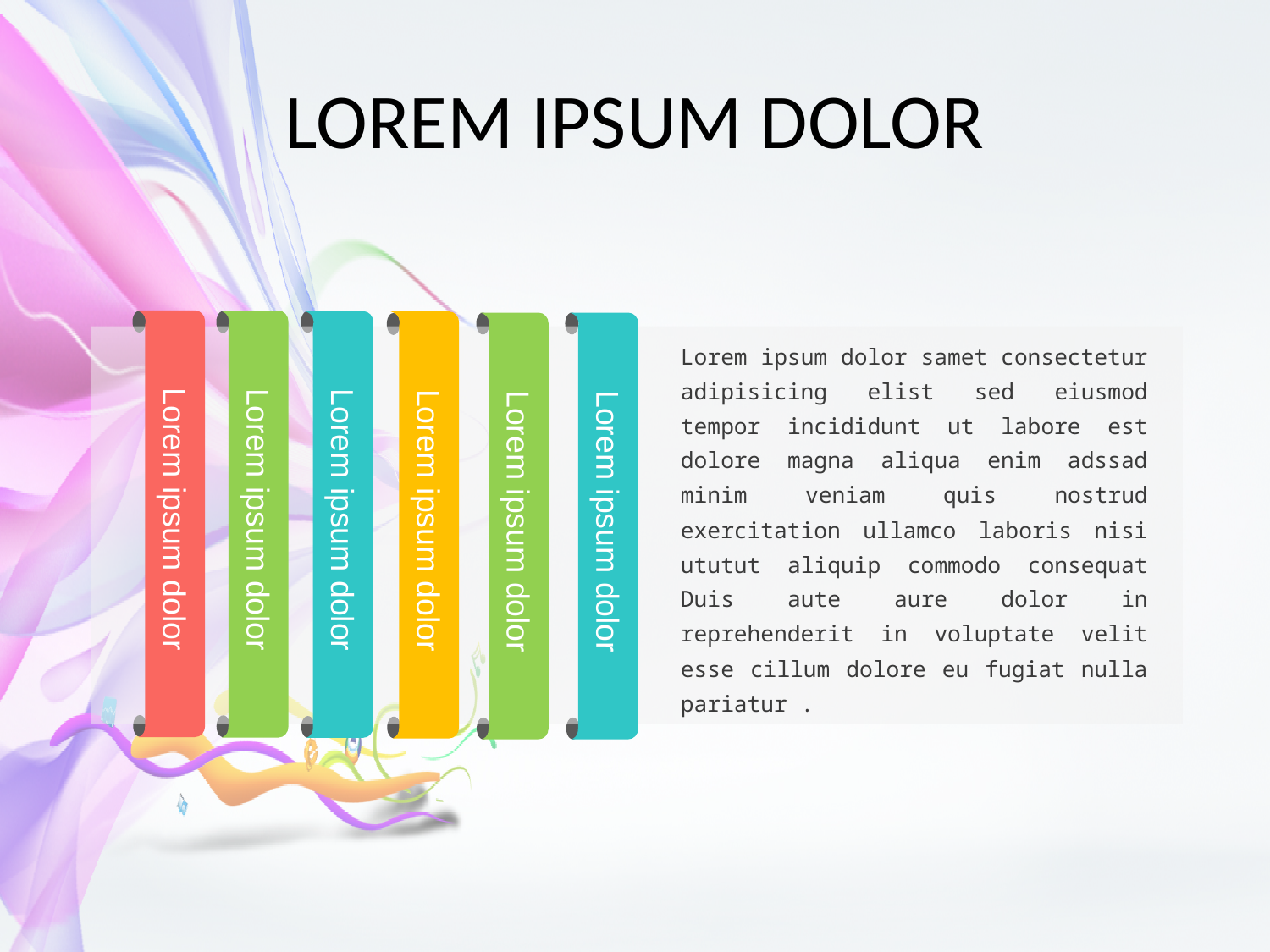

# LOREM IPSUM DOLOR
Lorem ipsum dolor
Lorem ipsum dolor

Lorem ipsum dolor
Lorem ipsum dolor

Lorem ipsum dolor

Lorem ipsum dolor

Lorem ipsum dolor samet consectetur adipisicing elist sed eiusmod tempor incididunt ut labore est dolore magna aliqua enim adssad minim veniam quis nostrud exercitation ullamco laboris nisi ututut aliquip commodo consequat Duis aute aure dolor in reprehenderit in voluptate velit esse cillum dolore eu fugiat nulla pariatur .